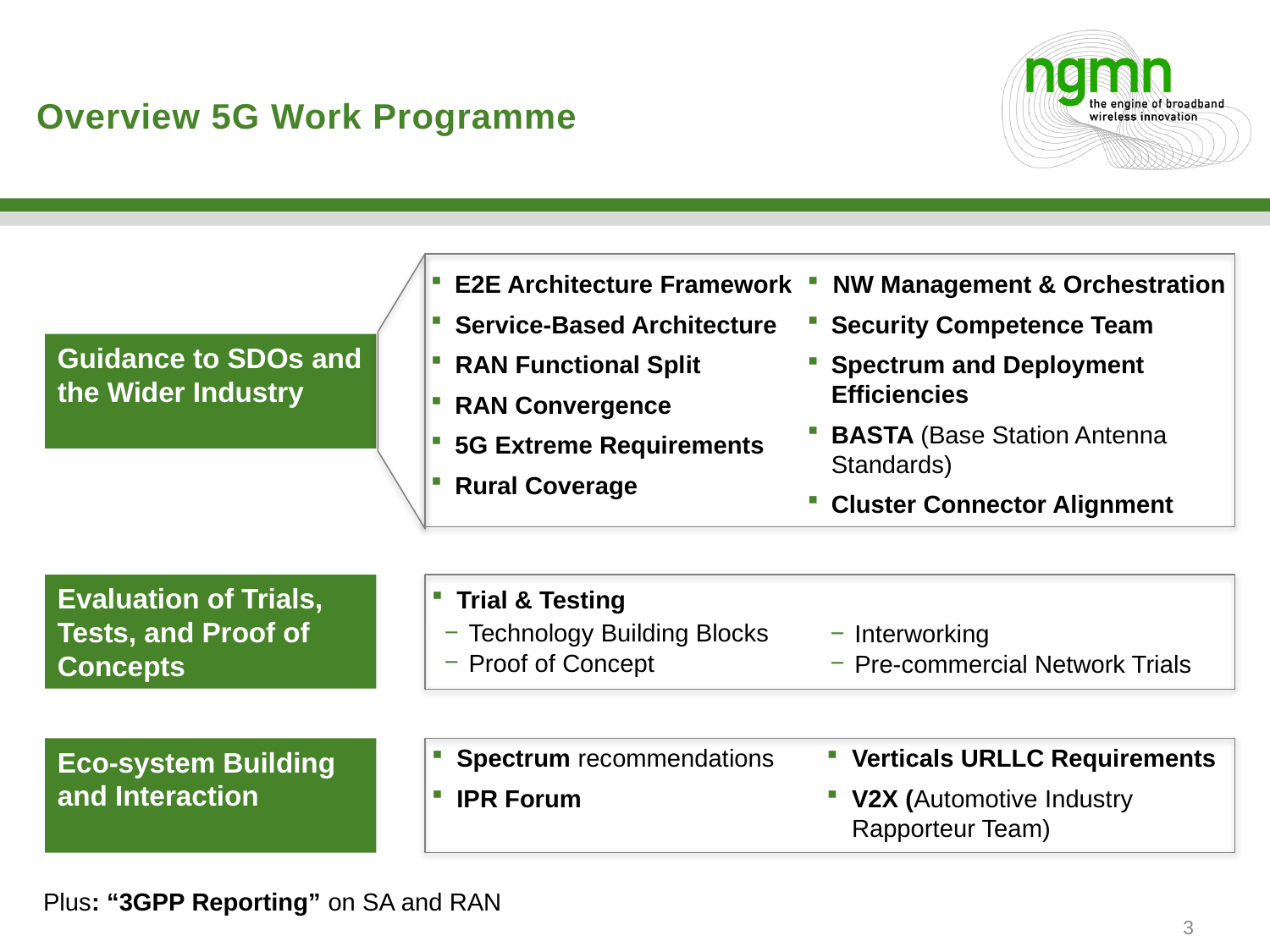

# Overview 5G Work Programme

E2E Architecture Framework
Service-Based Architecture
RAN Functional Split
RAN Convergence
5G Extreme Requirements
Rural Coverage
NW Management & Orchestration
Security Competence Team
Spectrum and Deployment Efficiencies
BASTA (Base Station Antenna Standards)
Cluster Connector Alignment
Guidance to SDOs and the Wider Industry

Evaluation of Trials, Tests, and Proof of Concepts

Trial & Testing
Technology Building Blocks
Proof of Concept

Interworking
Pre-commercial Network Trials
Spectrum recommendations
IPR Forum
Verticals URLLC Requirements
V2X (Automotive Industry Rapporteur Team)
Eco-system Building and Interaction

Plus: “3GPP Reporting” on SA and RAN
3